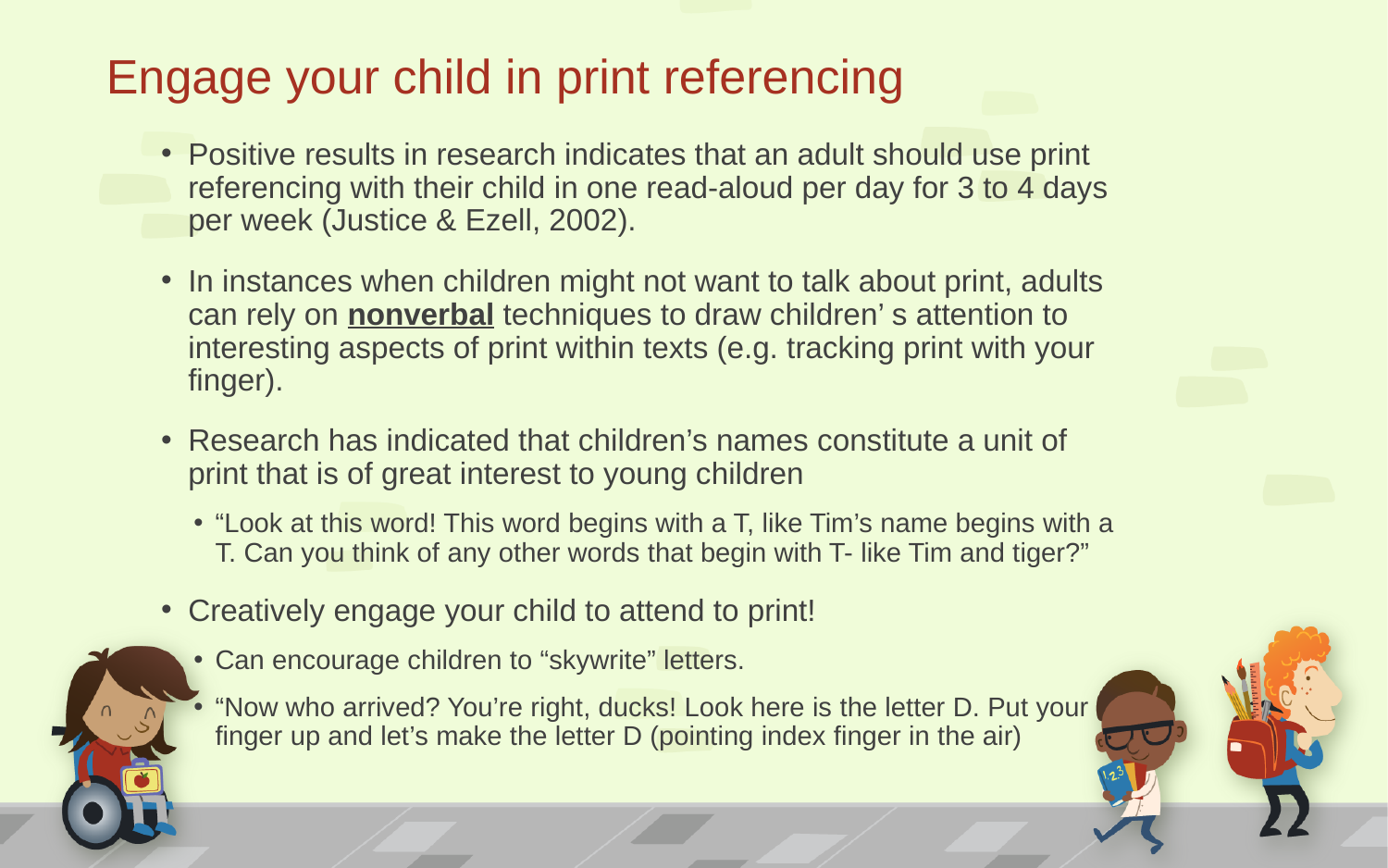

# Engage your child in print referencing
Positive results in research indicates that an adult should use print referencing with their child in one read-aloud per day for 3 to 4 days per week (Justice & Ezell, 2002).
In instances when children might not want to talk about print, adults can rely on nonverbal techniques to draw children’ s attention to interesting aspects of print within texts (e.g. tracking print with your finger).
Research has indicated that children’s names constitute a unit of print that is of great interest to young children
“Look at this word! This word begins with a T, like Tim’s name begins with a T. Can you think of any other words that begin with T- like Tim and tiger?”
Creatively engage your child to attend to print!
Can encourage children to “skywrite” letters.
“Now who arrived? You’re right, ducks! Look here is the letter D. Put your finger up and let’s make the letter D (pointing index finger in the air)